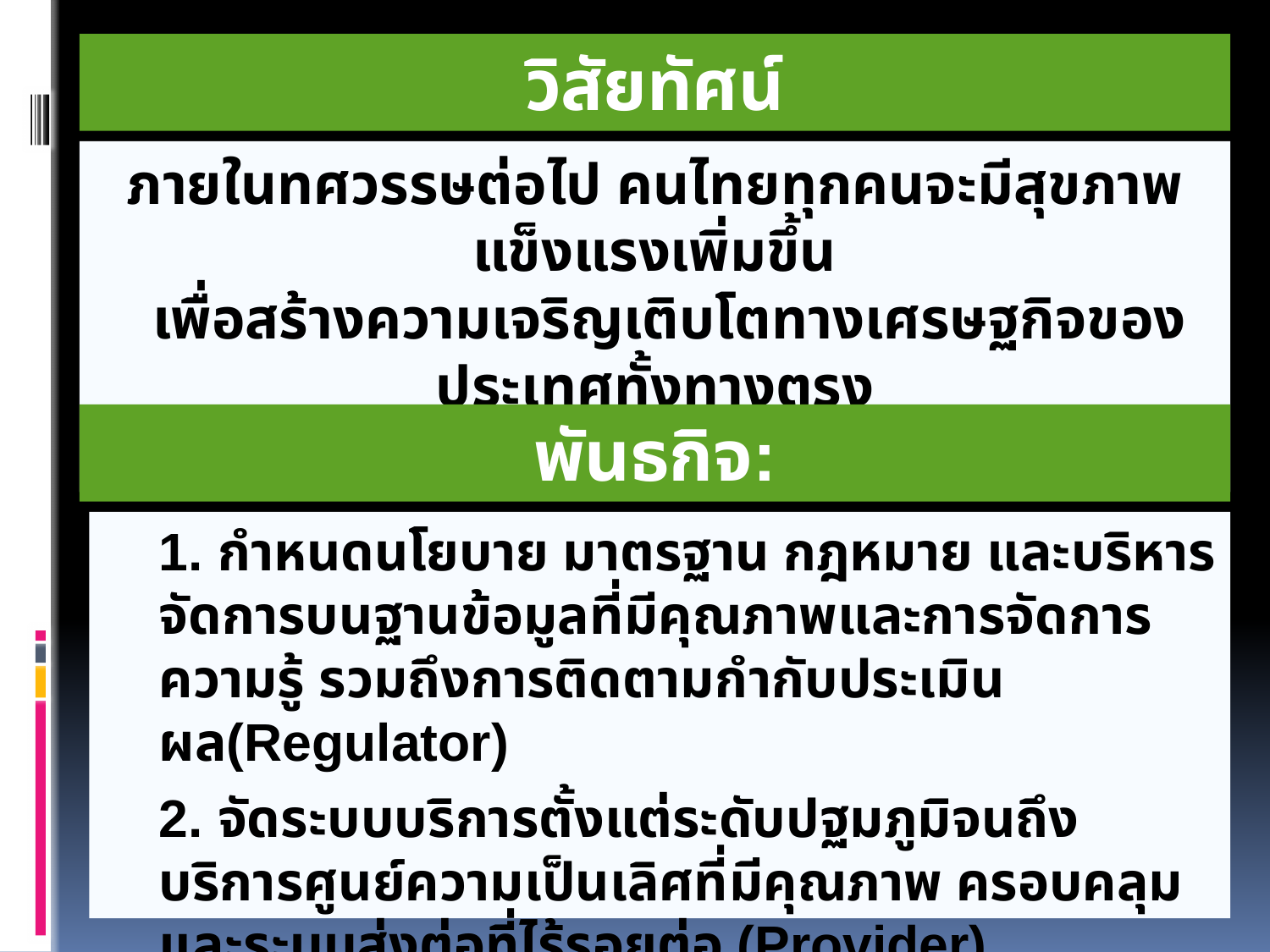

วิสัยทัศน์
ภายในทศวรรษต่อไป คนไทยทุกคนจะมีสุขภาพแข็งแรงเพิ่มขึ้น
  เพื่อสร้างความเจริญเติบโตทางเศรษฐกิจของประเทศทั้งทางตรง
  และทางอ้อมอย่างยั่งยืน
พันธกิจ:
	1. กำหนดนโยบาย มาตรฐาน กฎหมาย และบริหารจัดการบนฐานข้อมูลที่มีคุณภาพและการจัดการความรู้ รวมถึงการติดตามกำกับประเมินผล(Regulator)
	2. จัดระบบบริการตั้งแต่ระดับปฐมภูมิจนถึงบริการศูนย์ความเป็นเลิศที่มีคุณภาพ ครอบคลุม และระบบส่งต่อที่ไร้รอยต่อ (Provider)